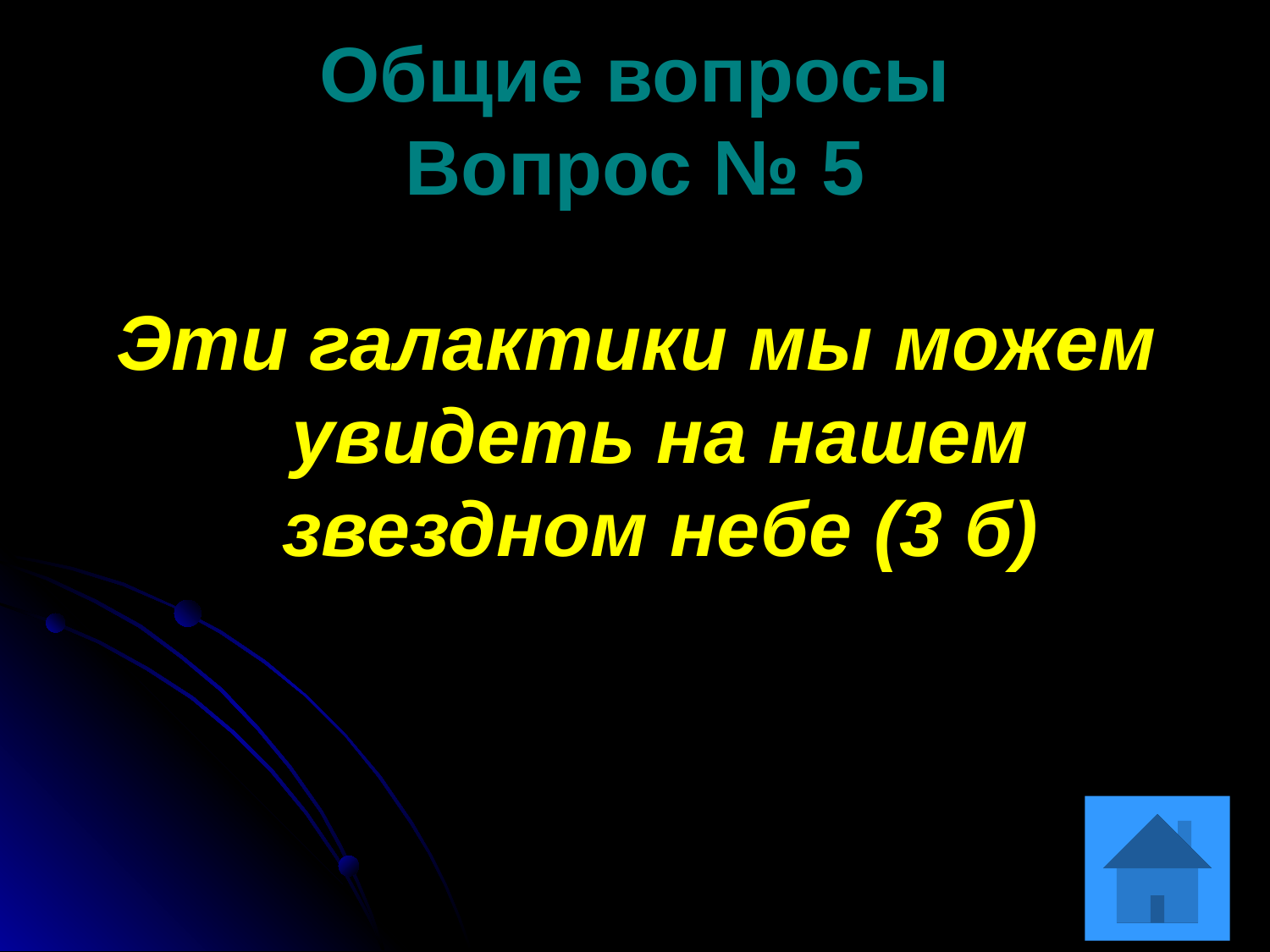

# Общие вопросы Вопрос № 5
Эти галактики мы можем увидеть на нашем звездном небе (3 б)